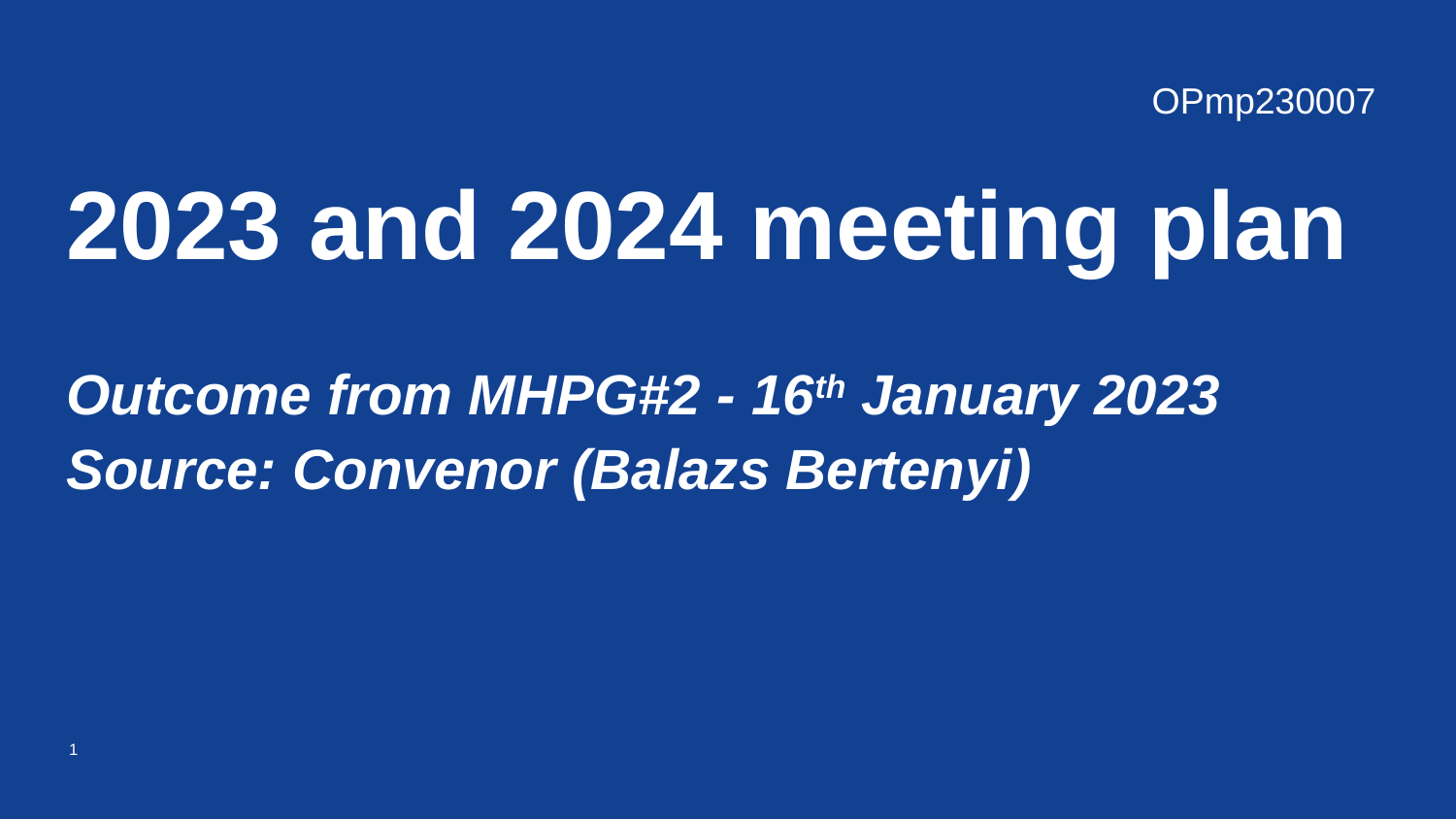

OPmp230007
2023 and 2024 meeting plan

Outcome from MHPG#2 - 16th January 2023
Source: Convenor (Balazs Bertenyi)